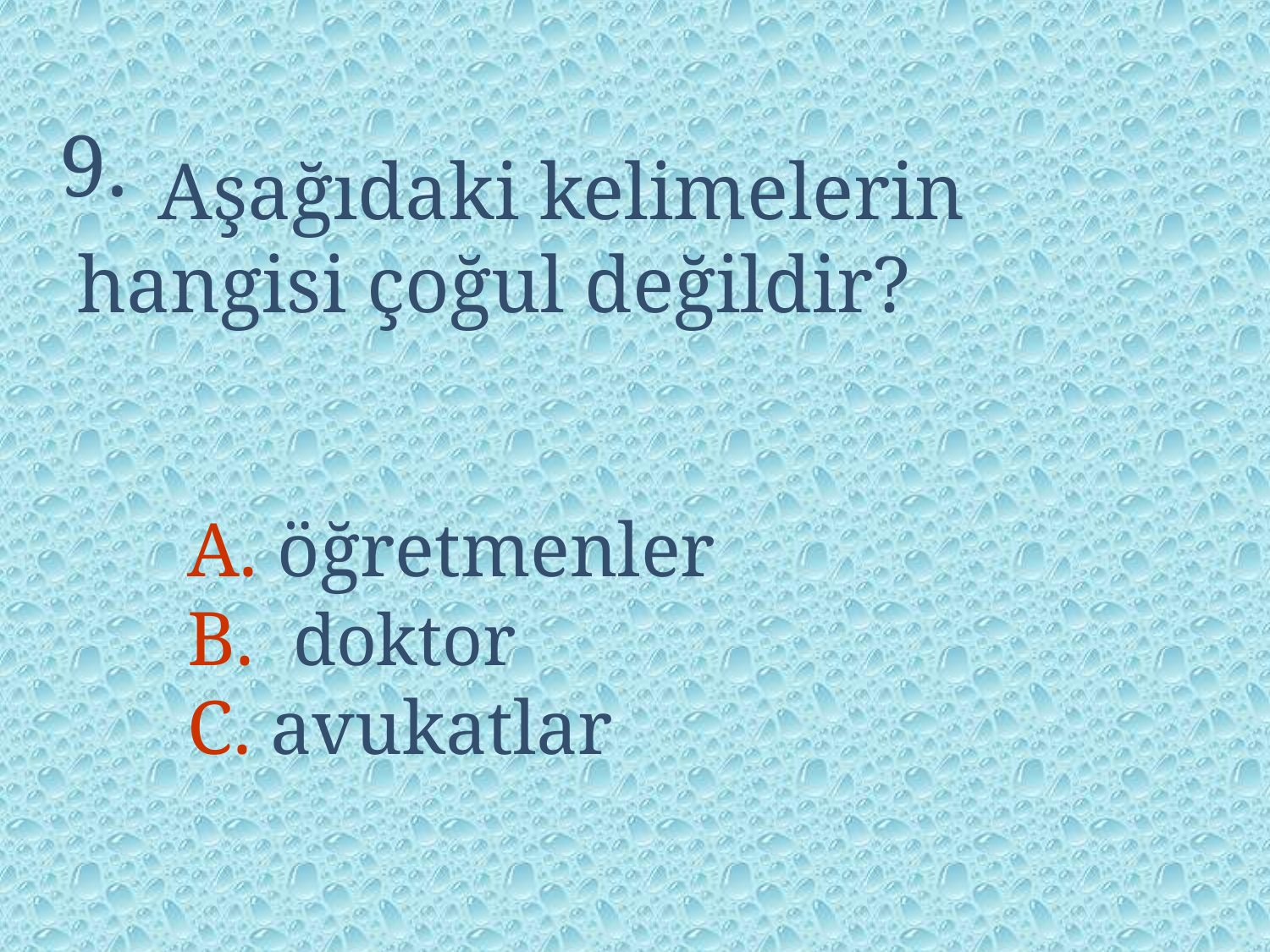

9.
    Aşağıdaki kelimelerin hangisi çoğul değildir?
A. öğretmenler
B.  doktor
C. avukatlar